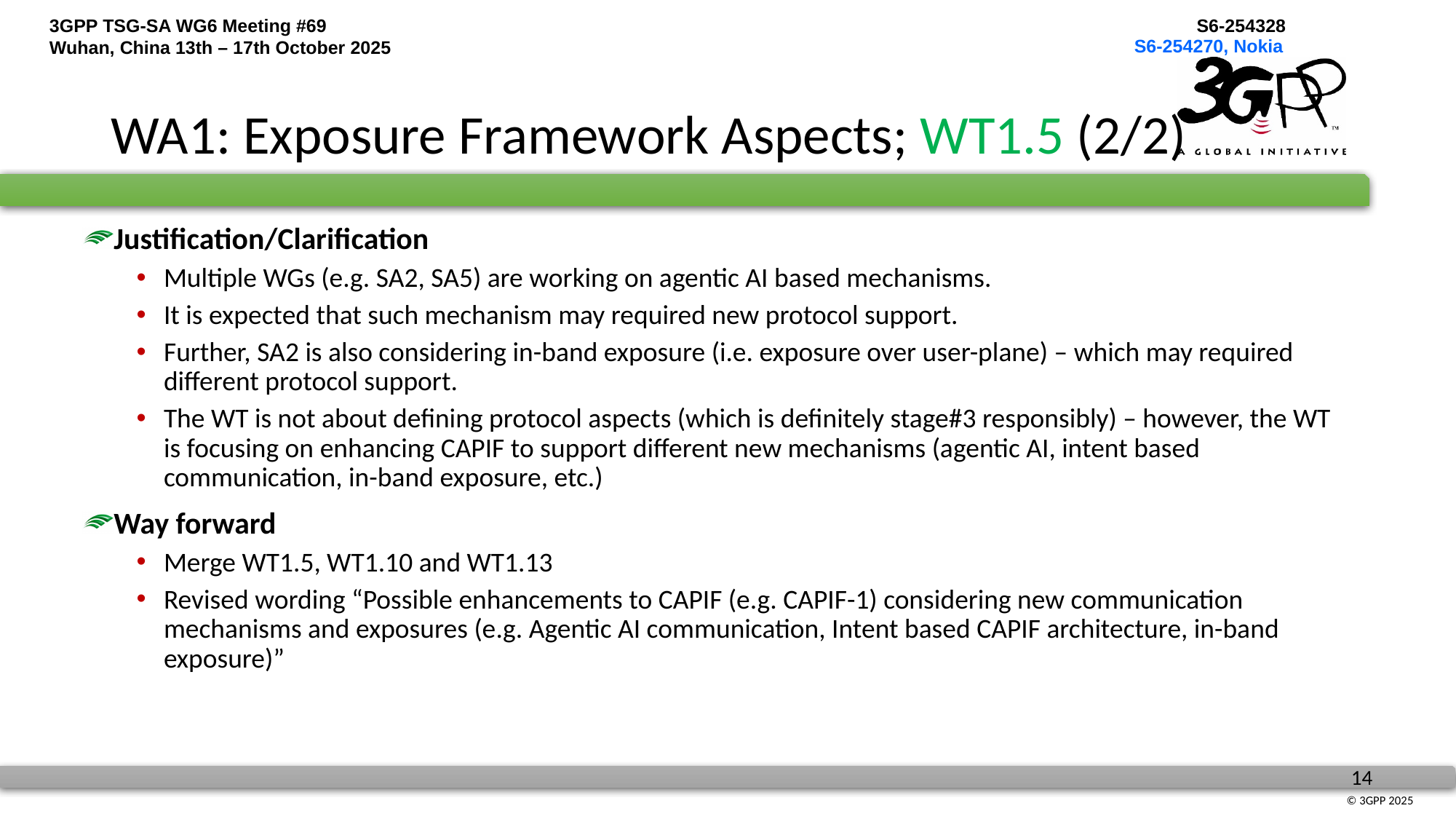

S6-254270, Nokia
# WA1: Exposure Framework Aspects; WT1.5 (2/2)
Justification/Clarification
Multiple WGs (e.g. SA2, SA5) are working on agentic AI based mechanisms.
It is expected that such mechanism may required new protocol support.
Further, SA2 is also considering in-band exposure (i.e. exposure over user-plane) – which may required different protocol support.
The WT is not about defining protocol aspects (which is definitely stage#3 responsibly) – however, the WT is focusing on enhancing CAPIF to support different new mechanisms (agentic AI, intent based communication, in-band exposure, etc.)
Way forward
Merge WT1.5, WT1.10 and WT1.13
Revised wording “Possible enhancements to CAPIF (e.g. CAPIF-1) considering new communication mechanisms and exposures (e.g. Agentic AI communication, Intent based CAPIF architecture, in-band exposure)”